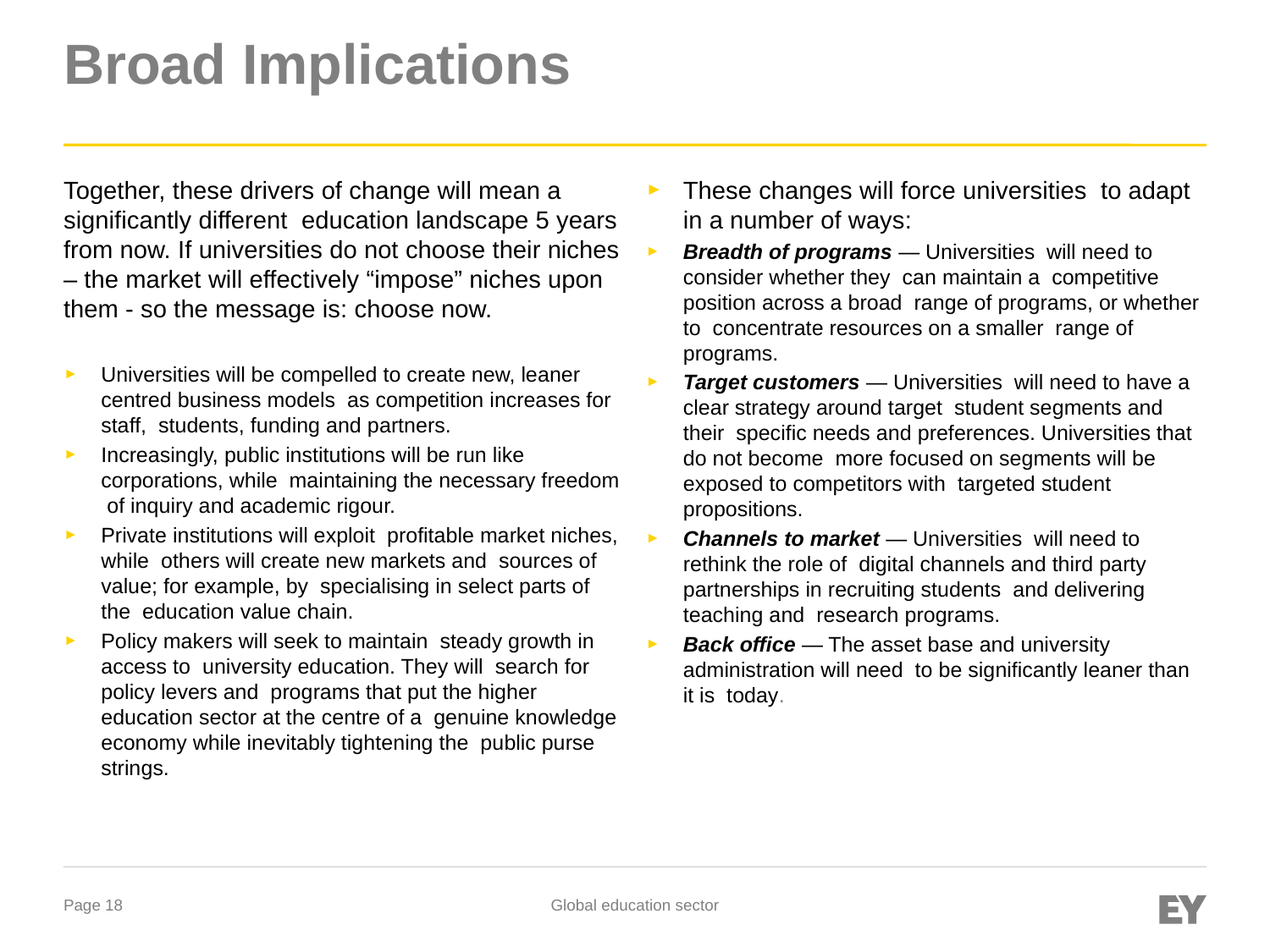

# Broad Implications
Together, these drivers of change will mean a significantly different  education landscape 5 years from now. If universities do not choose their niches – the market will effectively “impose” niches upon them - so the message is: choose now.

Universities will be compelled to create new, leaner centred business models  as competition increases for staff,  students, funding and partners.
Increasingly, public institutions will be run like corporations, while  maintaining the necessary freedom  of inquiry and academic rigour.
Private institutions will exploit  profitable market niches, while  others will create new markets and  sources of value; for example, by  specialising in select parts of the  education value chain.
Policy makers will seek to maintain  steady growth in access to  university education. They will  search for policy levers and  programs that put the higher  education sector at the centre of a  genuine knowledge economy while inevitably tightening the  public purse strings.

These changes will force universities  to adapt in a number of ways:
Breadth of programs — Universities  will need to consider whether they  can maintain a  competitive position across a broad  range of programs, or whether to  concentrate resources on a smaller  range of programs.
Target customers — Universities  will need to have a clear strategy around target  student segments and their  specific needs and preferences. Universities that do not become  more focused on segments will be  exposed to competitors with  targeted student propositions.
Channels to market — Universities  will need to rethink the role of  digital channels and third party  partnerships in recruiting students  and delivering teaching and  research programs.
Back office — The asset base and university administration will need  to be significantly leaner than it is  today.